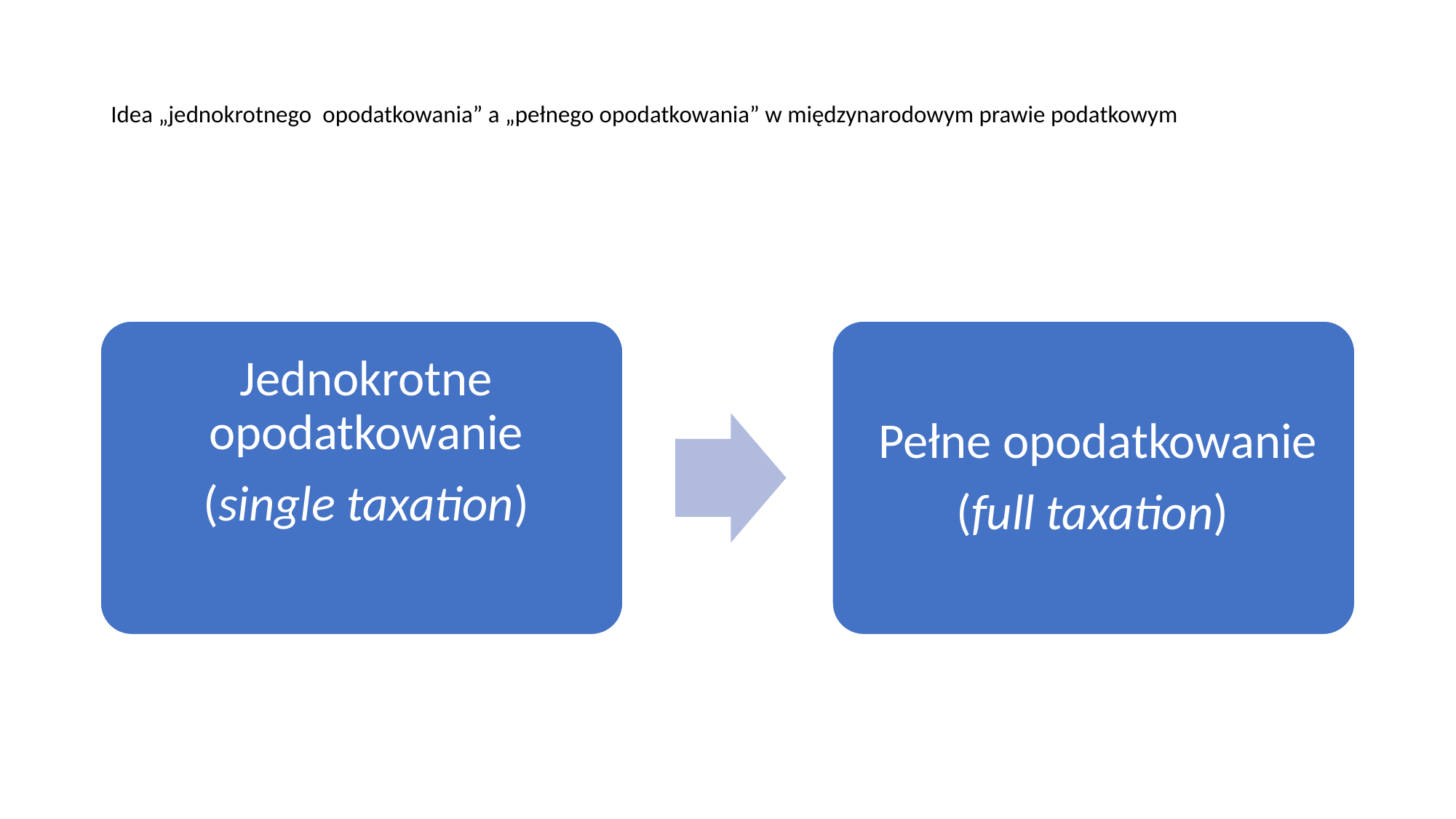

# Idea „jednokrotnego  opodatkowania” a „pełnego opodatkowania” w międzynarodowym prawie podatkowym
Jednokrotne opodatkowanie
(single taxation)

Pełne opodatkowanie
(full taxation)